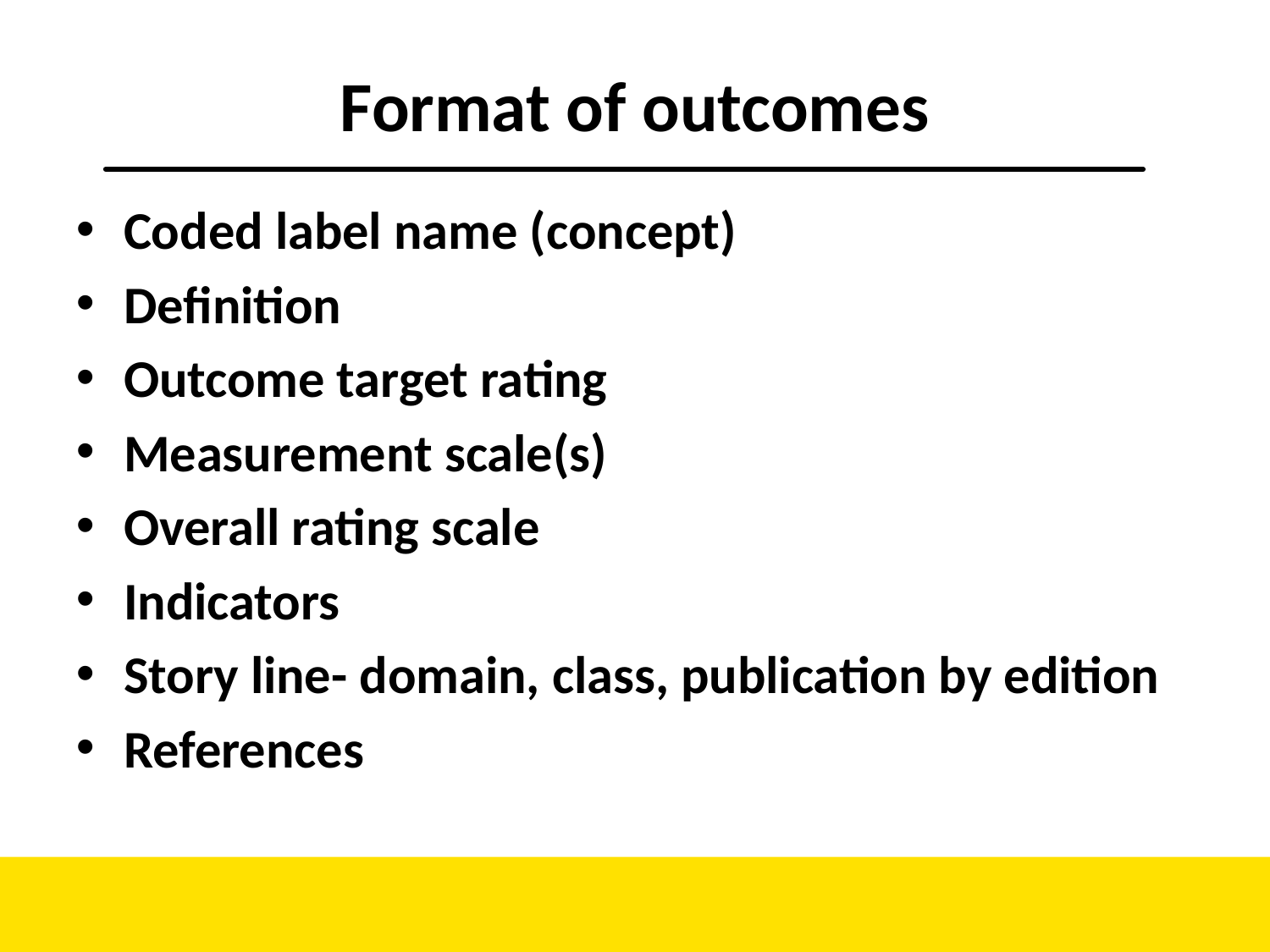

# Format of outcomes
Coded label name (concept)
Definition
Outcome target rating
Measurement scale(s)
Overall rating scale
Indicators
Story line- domain, class, publication by edition
References